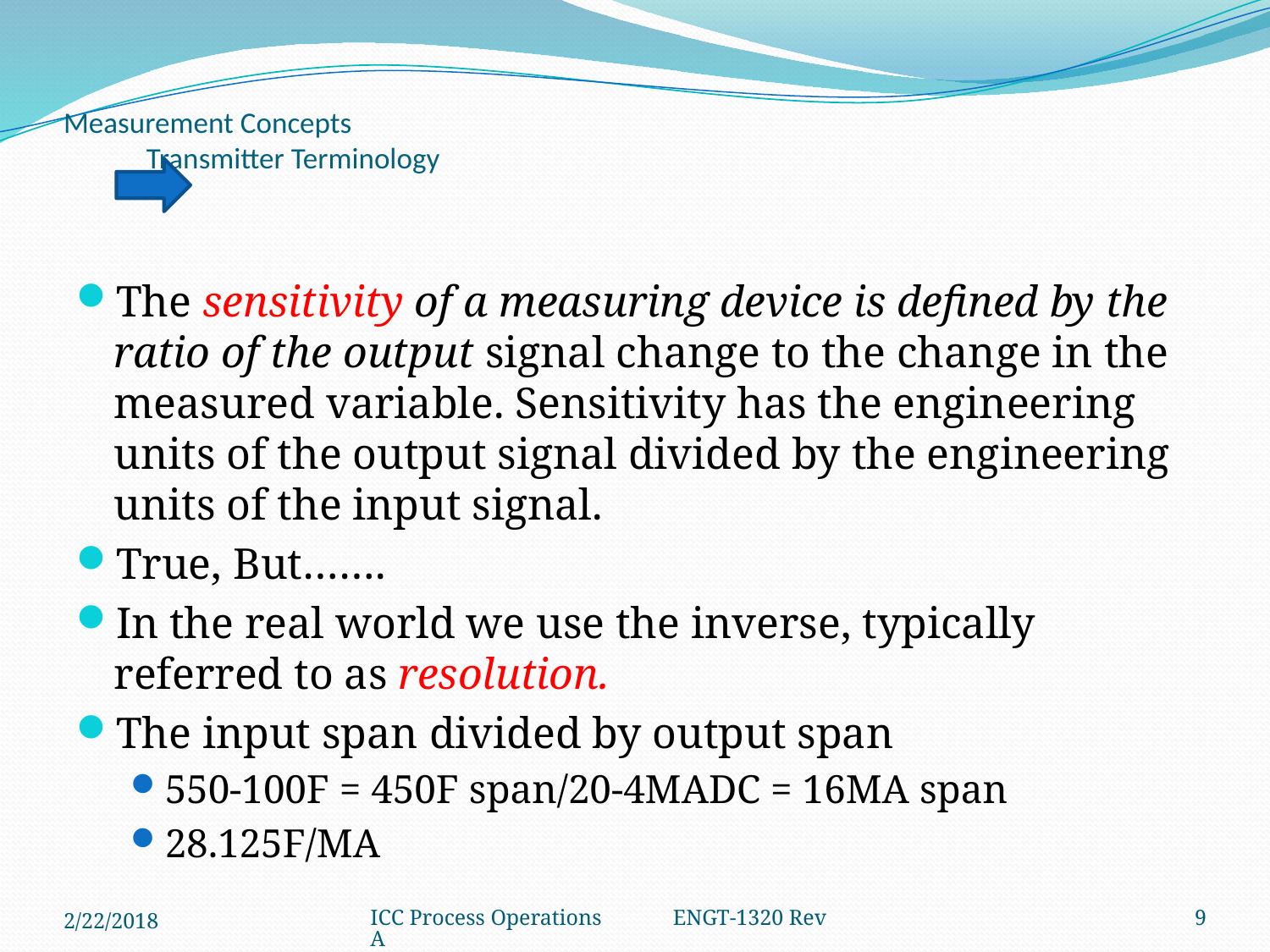

# Measurement Concepts Transmitter Terminology

The sensitivity of a measuring device is defined by the ratio of the output signal change to the change in the measured variable. Sensitivity has the engineering units of the output signal divided by the engineering units of the input signal.
True, But…….
In the real world we use the inverse, typically referred to as resolution.
The input span divided by output span
550-100F = 450F span/20-4MADC = 16MA span
28.125F/MA

2/22/2018
ICC Process Operations             ENGT-1320 Rev A
9